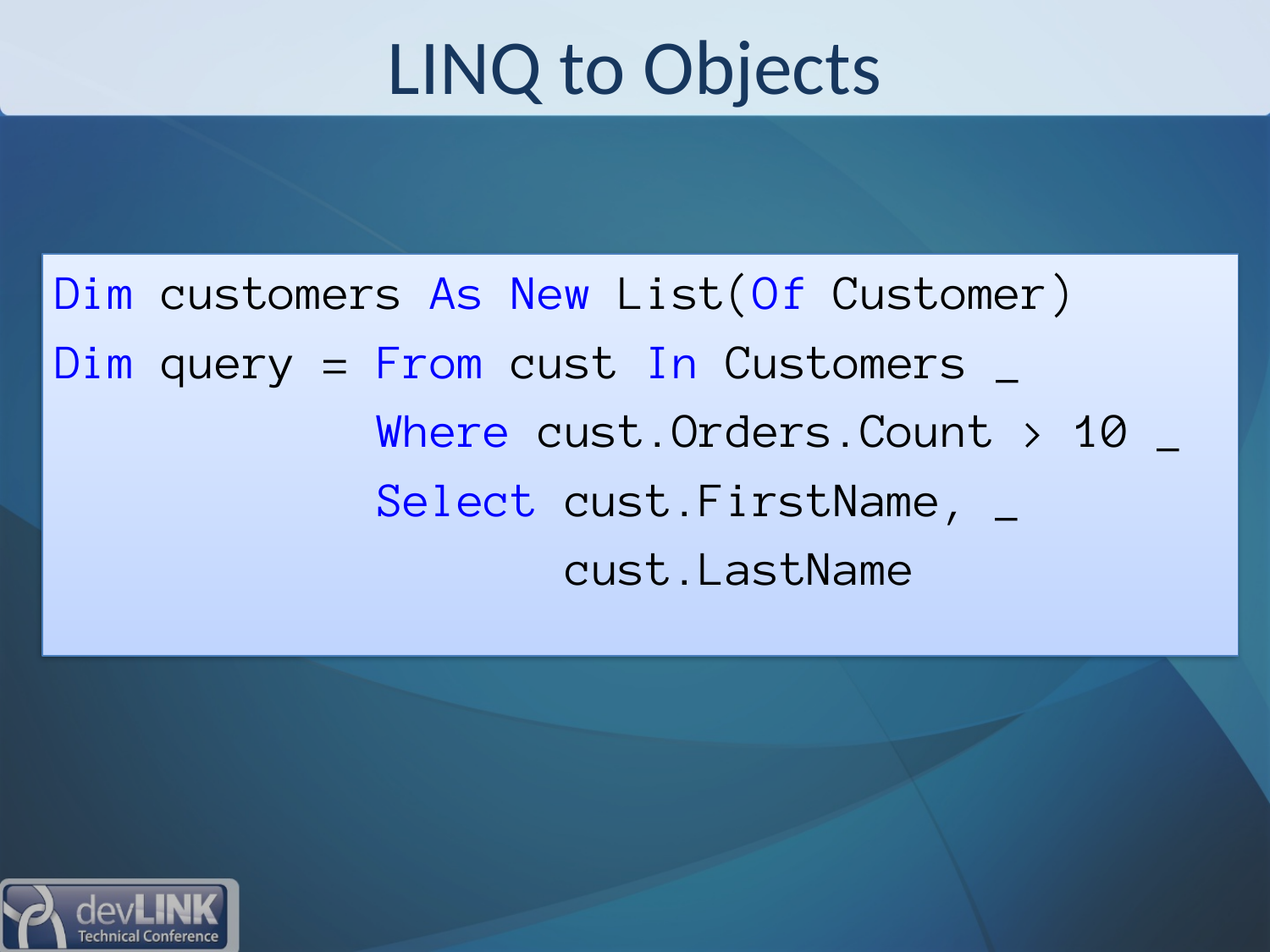

# LINQ to Objects
Dim customers As New List(Of Customer)
Dim query = From cust In Customers _
            Where cust.Orders.Count > 10 _
            Select cust.FirstName, _
                   cust.LastName